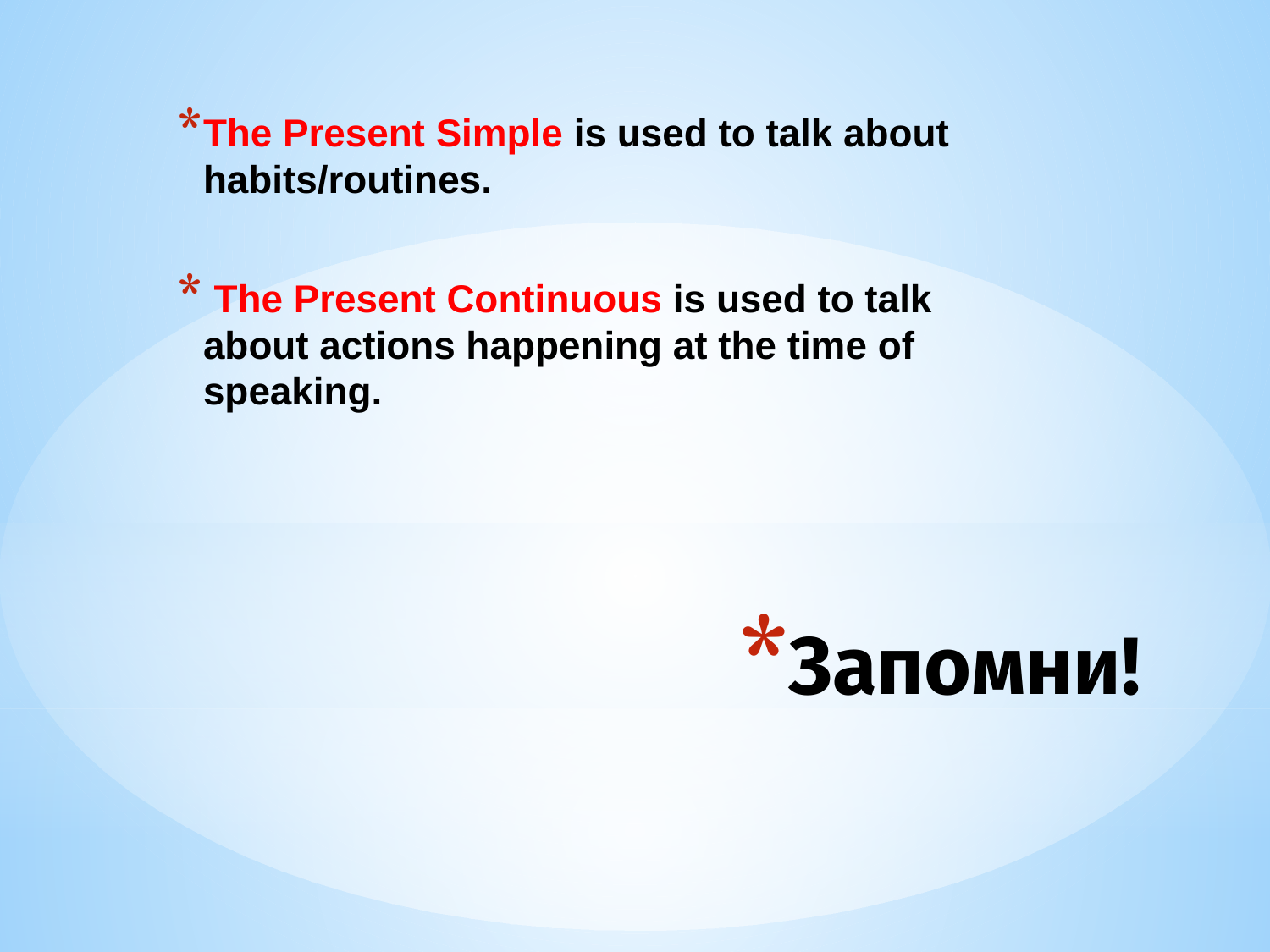

The Present Simple is used to talk about habits/routines.

 The Present Continuous is used to talk about actions happening at the time of speaking.

# Запомни!